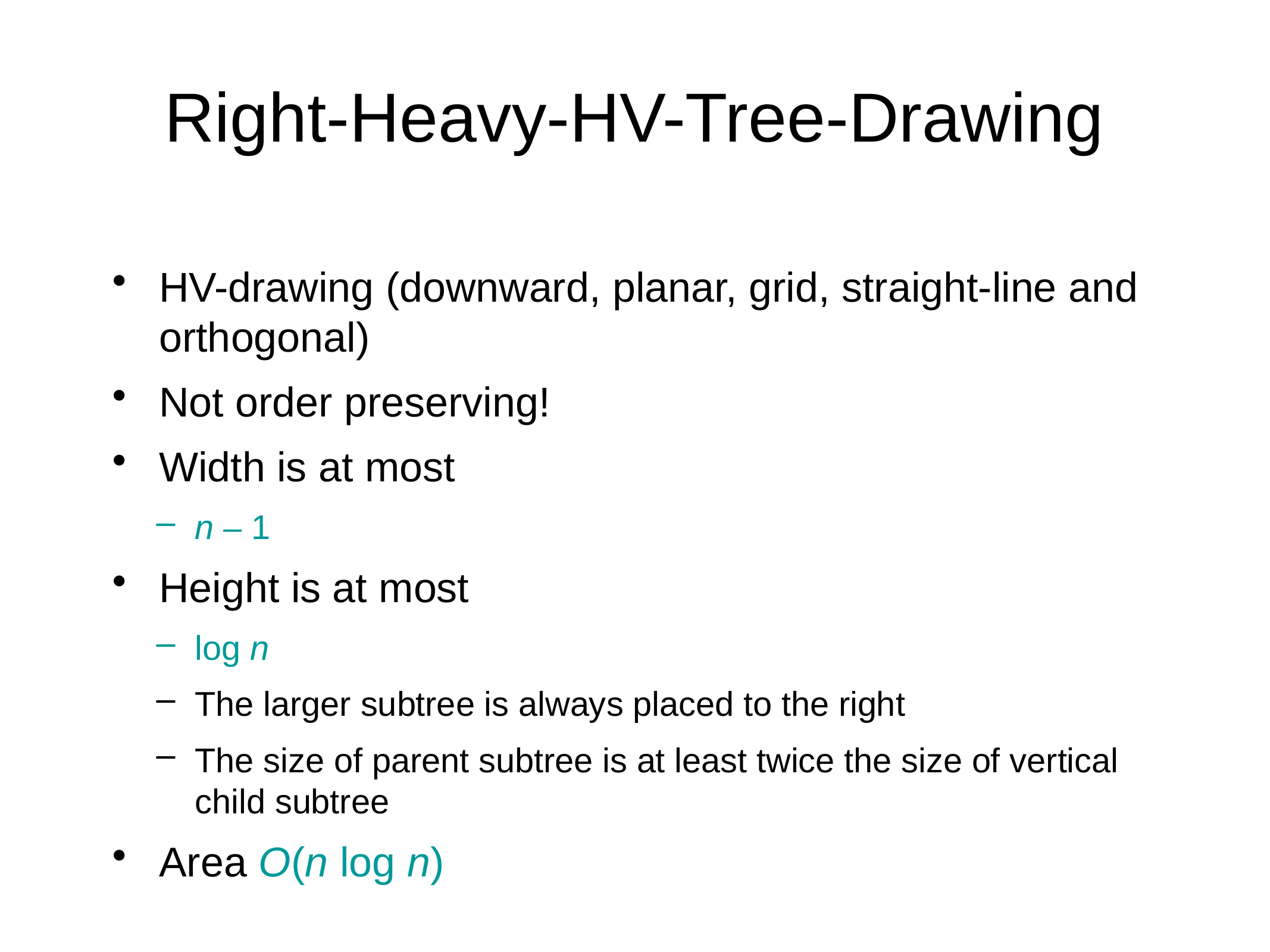

Right-Heavy-HV-Tree-Drawing
HV-drawing (downward, planar, grid, straight-line and orthogonal)
Not order preserving!
Width is at most
n – 1
Height is at most
log n
The larger subtree is always placed to the right
The size of parent subtree is at least twice the size of vertical child subtree
Area O(n log n)
42